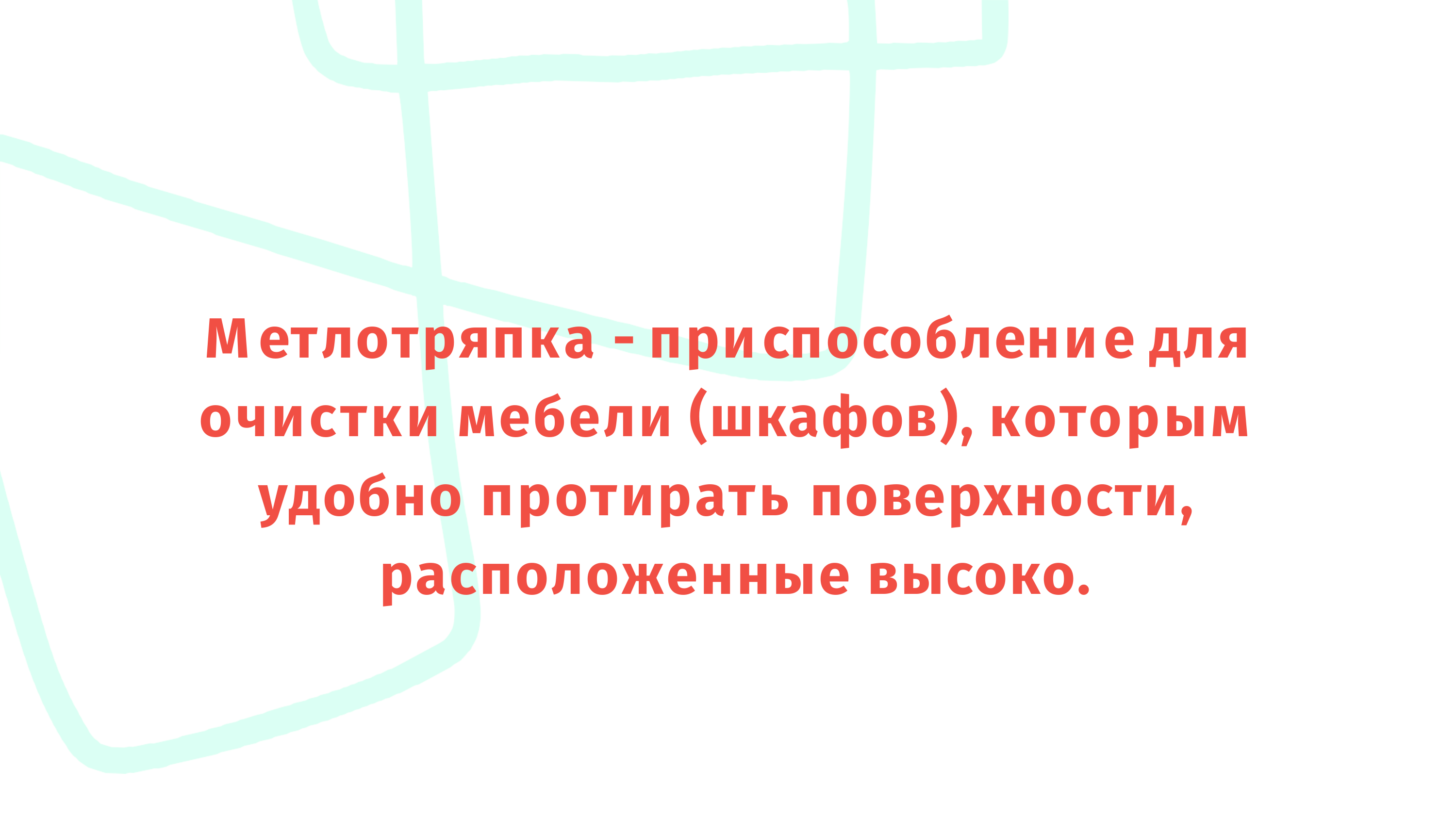

Метлотряпка - приспособление для  очистки мебели (шкафов), которым  удобно протирать поверхности,  расположенные высоко.